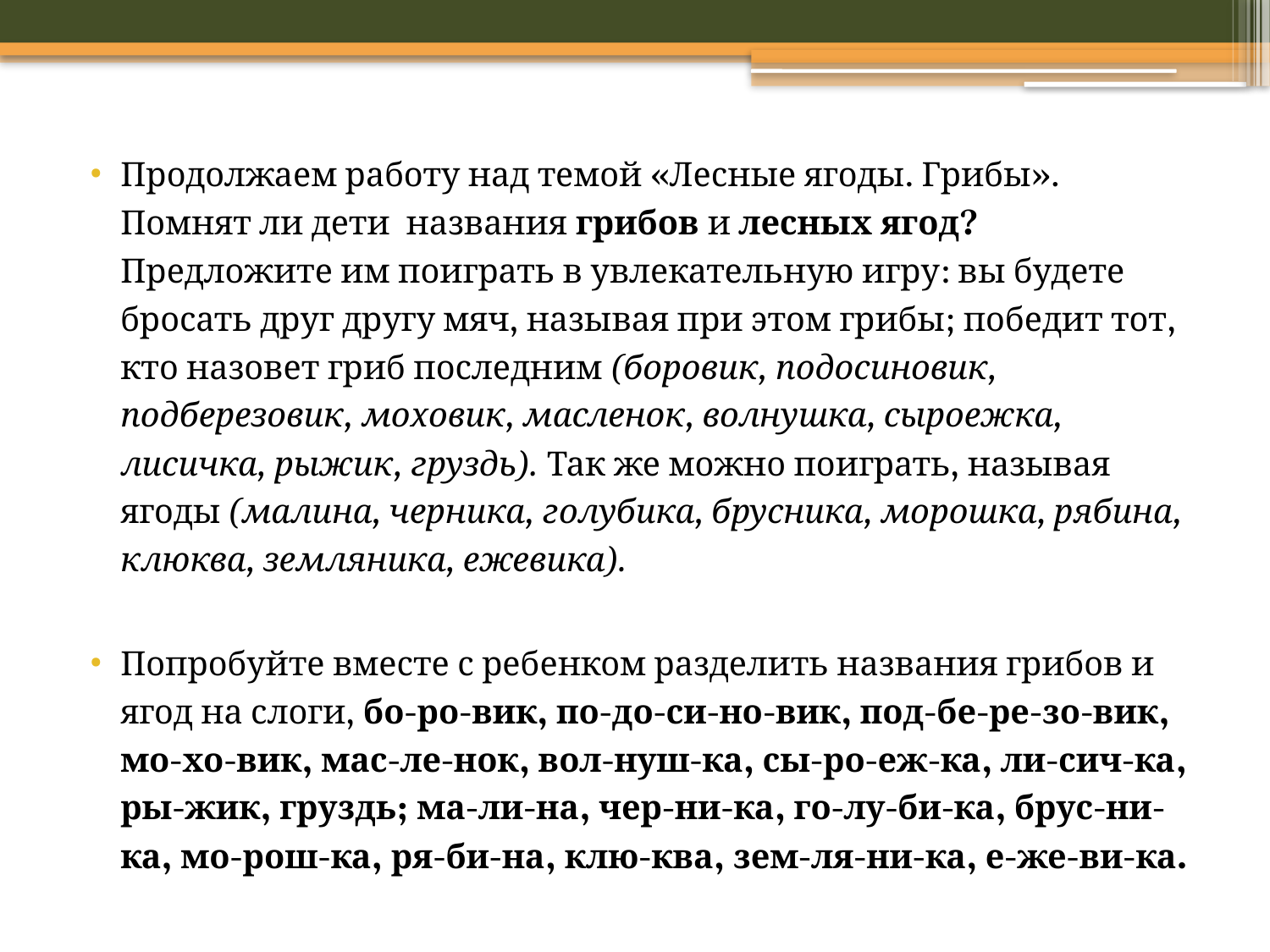

Продолжаем работу над темой «Лесные ягоды. Грибы». Помнят ли дети  названия грибов и лесных ягод? Предложите им поиграть в увлекательную игру: вы будете бросать друг другу мяч, называя при этом грибы; победит тот, кто назовет гриб последним (боровик, подосиновик, подберезовик, моховик, масленок, волнушка, сыроежка, лисичка, рыжик, груздь). Так же можно поиграть, называя ягоды (малина, чер­ника, голубика, брусника, морошка, рябина, клюква, земляника, ежевика).

Попробуйте вместе с ребенком разделить названия гри­бов и ягод на слоги, бо-ро-вик, по-до-си-но-вик, под-бе-ре-зо-вик, мо-хо-вик, мас-ле-нок, вол-нуш-ка, сы-ро-еж-ка, ли-сич-ка, ры-жик, груздь; ма-ли-на, чер-ни-ка, го-лу-би-ка, брус-ни-ка, мо-рош-ка, ря-би-на, клю-ква, зем-ля-ни-ка, е-же-ви-ка.